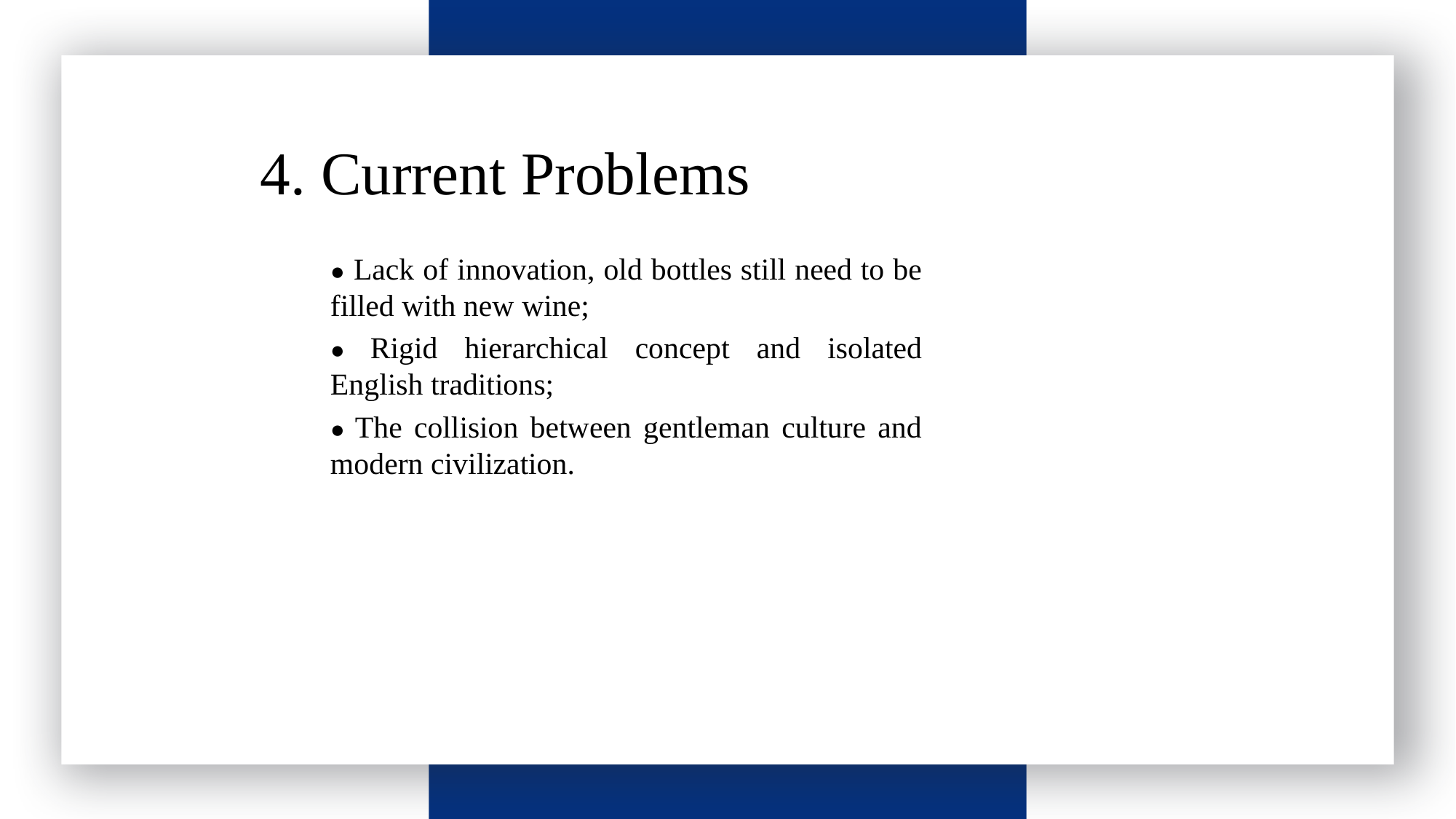

4. Current Problems
● Lack of innovation, old bottles still need to be filled with new wine;
● Rigid hierarchical concept and isolated English traditions;
● The collision between gentleman culture and modern civilization.